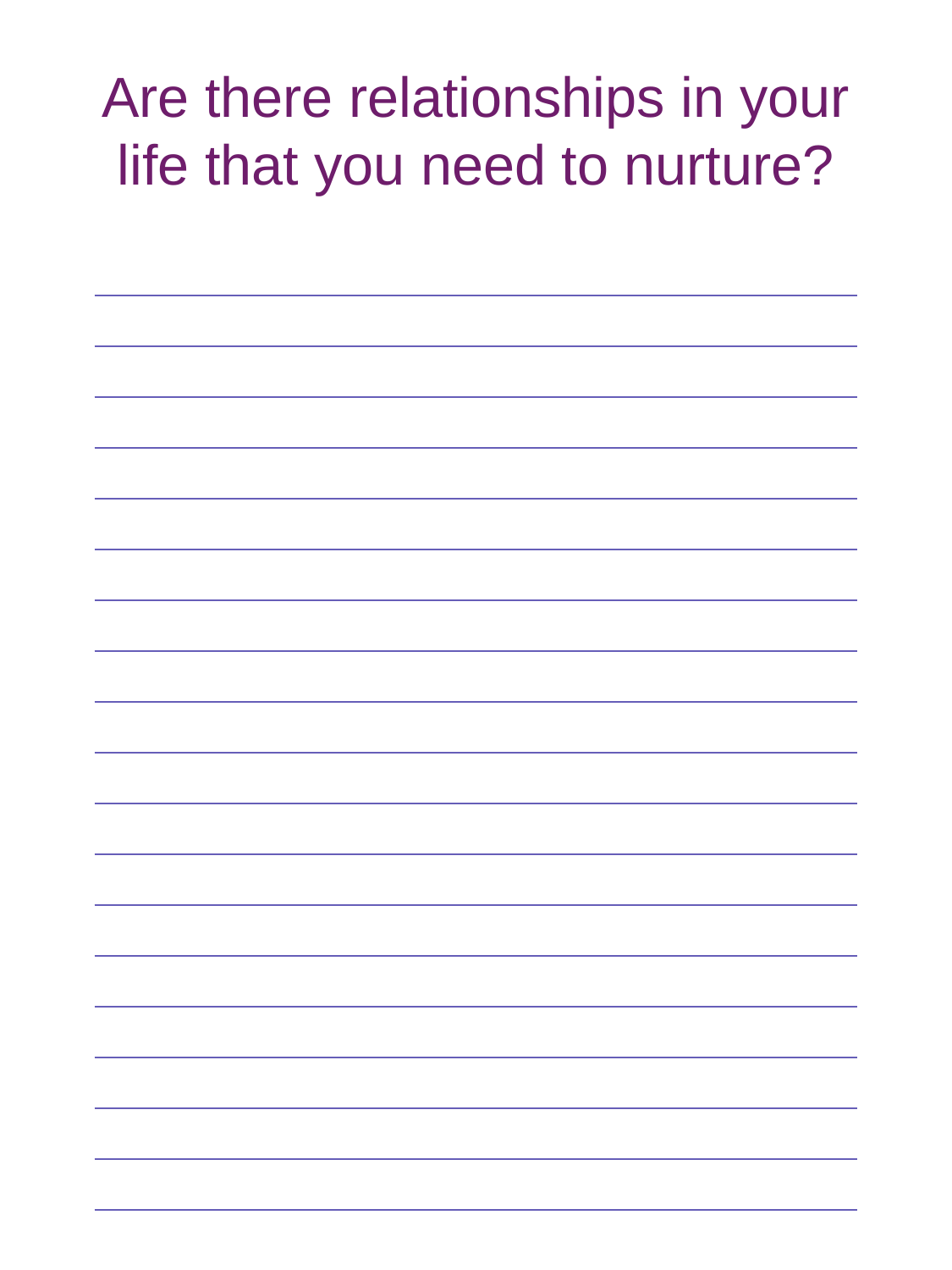

Are there relationships in your life that you need to nurture?
|  |
| --- |
|  |
|  |
|  |
|  |
|  |
|  |
|  |
|  |
|  |
|  |
|  |
|  |
|  |
|  |
|  |
|  |
|  |